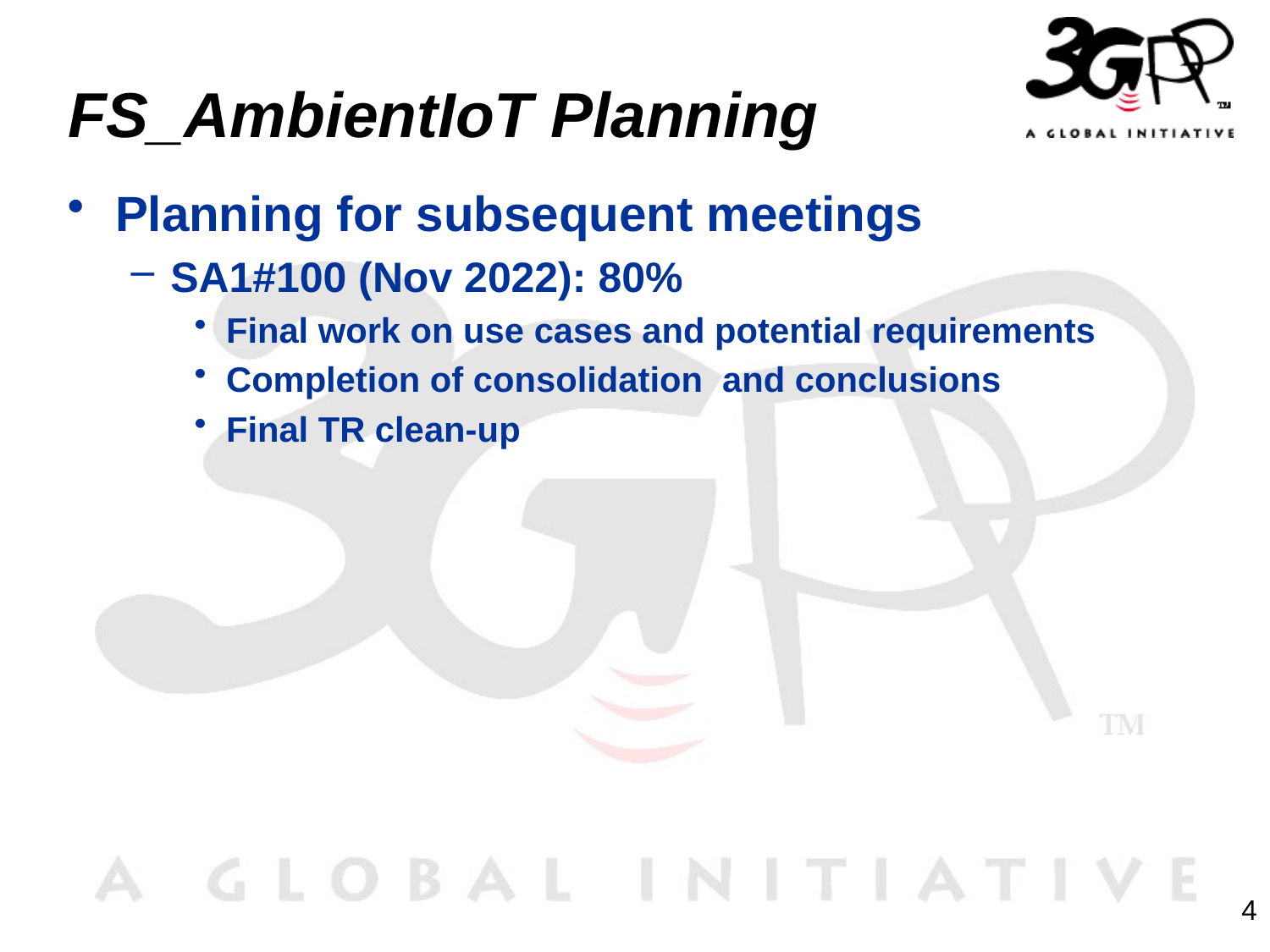

# FS_AmbientIoT Planning
Planning for subsequent meetings
SA1#100 (Nov 2022): 80%
Final work on use cases and potential requirements
Completion of consolidation  and conclusions
Final TR clean-up
4